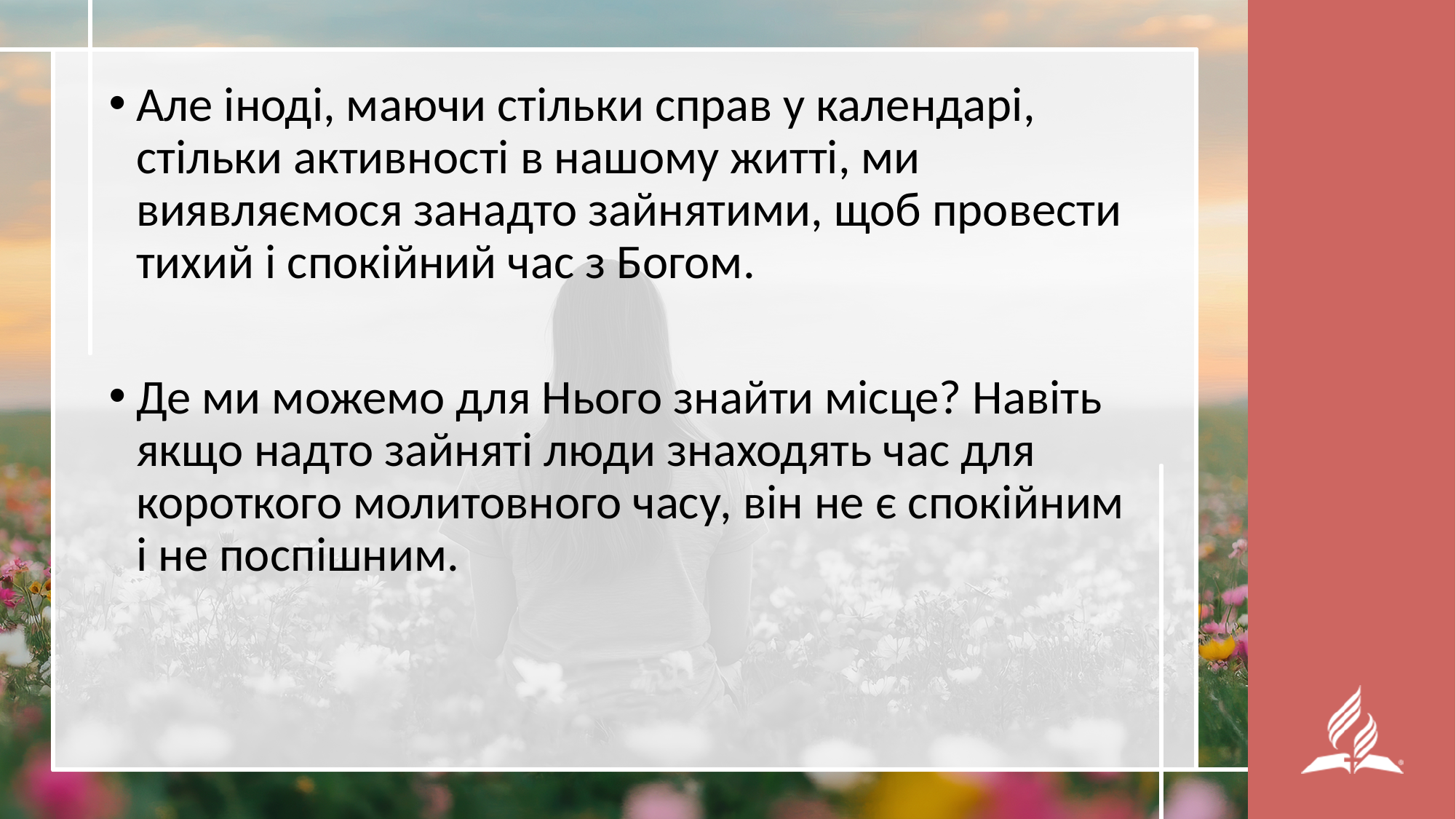

Але іноді, маючи стільки справ у календарі, стільки активності в нашому житті, ми виявляємося занадто зайнятими, щоб провести тихий і спокійний час з Богом.

Де ми можемо для Нього знайти місце? Навіть якщо надто зайняті люди знаходять час для короткого молитовного часу, він не є спокійним і не поспішним.